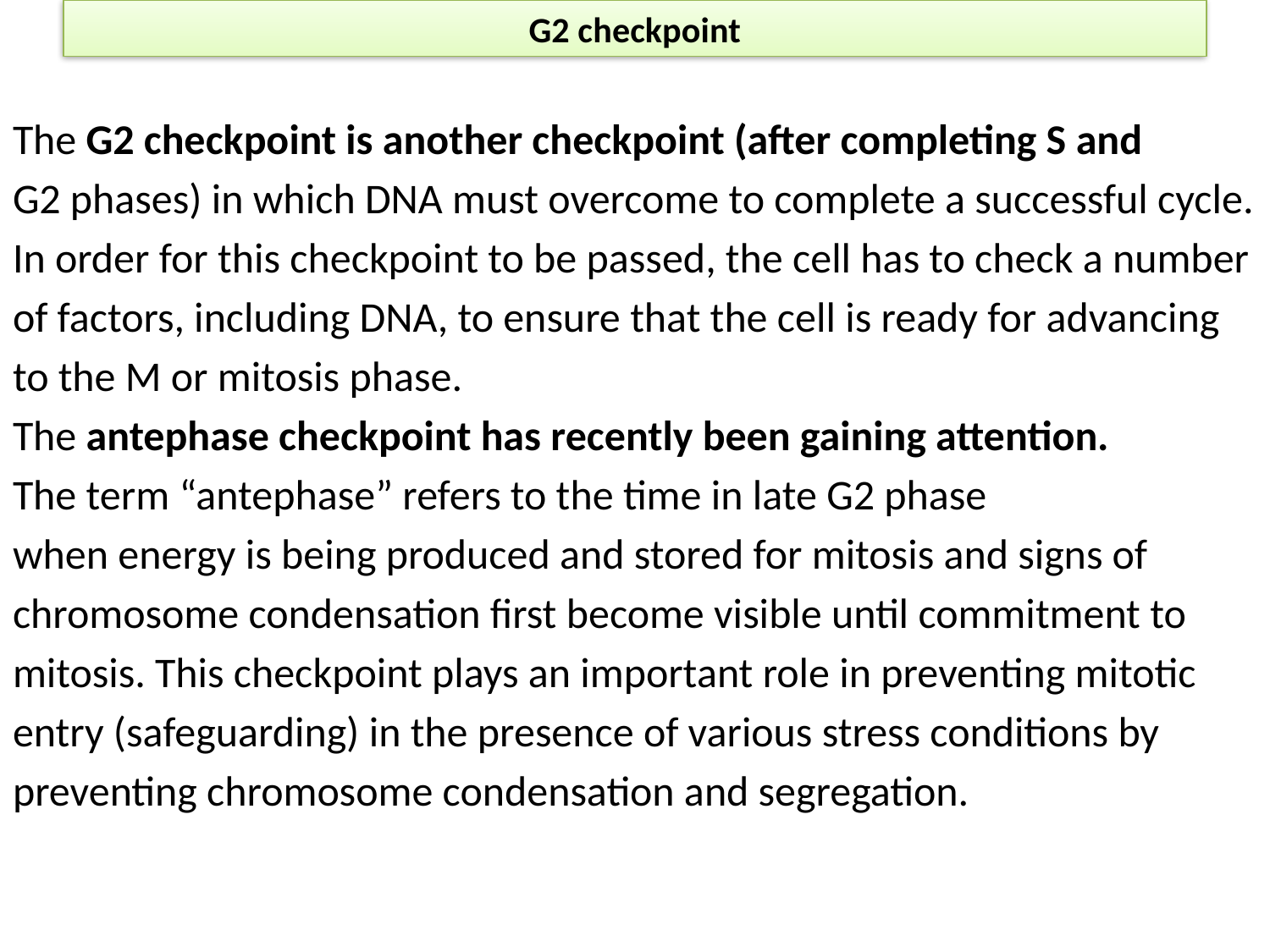

# G2 checkpoint
The G2 checkpoint is another checkpoint (after completing S and
G2 phases) in which DNA must overcome to complete a successful cycle.
In order for this checkpoint to be passed, the cell has to check a number
of factors, including DNA, to ensure that the cell is ready for advancing
to the M or mitosis phase.
The antephase checkpoint has recently been gaining attention.
The term “antephase” refers to the time in late G2 phase
when energy is being produced and stored for mitosis and signs of
chromosome condensation first become visible until commitment to
mitosis. This checkpoint plays an important role in preventing mitotic
entry (safeguarding) in the presence of various stress conditions by
preventing chromosome condensation and segregation.